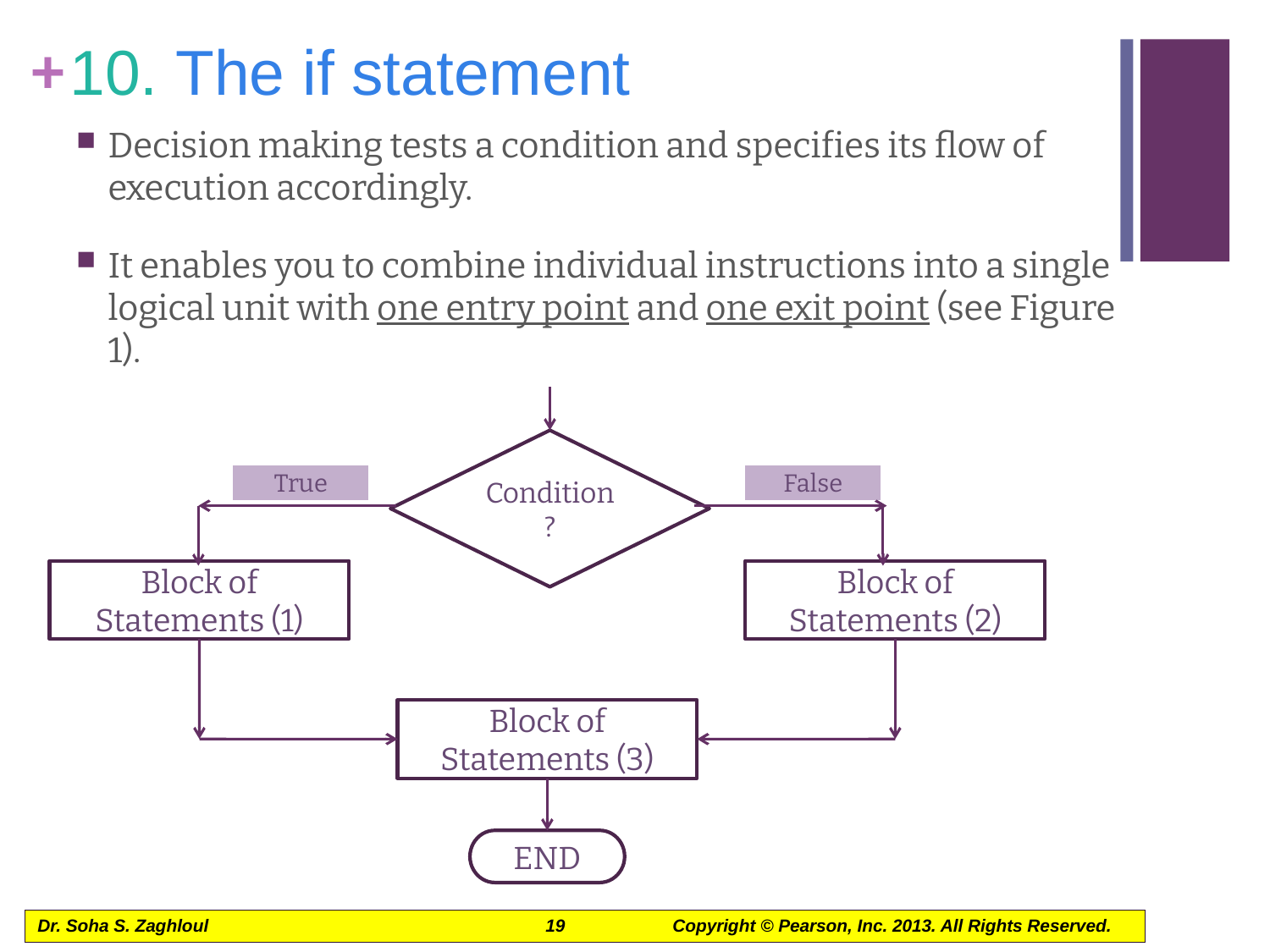

# 10. The if statement
Decision making tests a condition and specifies its flow of execution accordingly.
It enables you to combine individual instructions into a single logical unit with one entry point and one exit point (see Figure 1).

Condition?
Block of Statements (1)
Block of Statements (2)
True
False
Block of Statements (3)
END
Dr. Soha S. Zaghloul			19	Copyright © Pearson, Inc. 2013. All Rights Reserved.